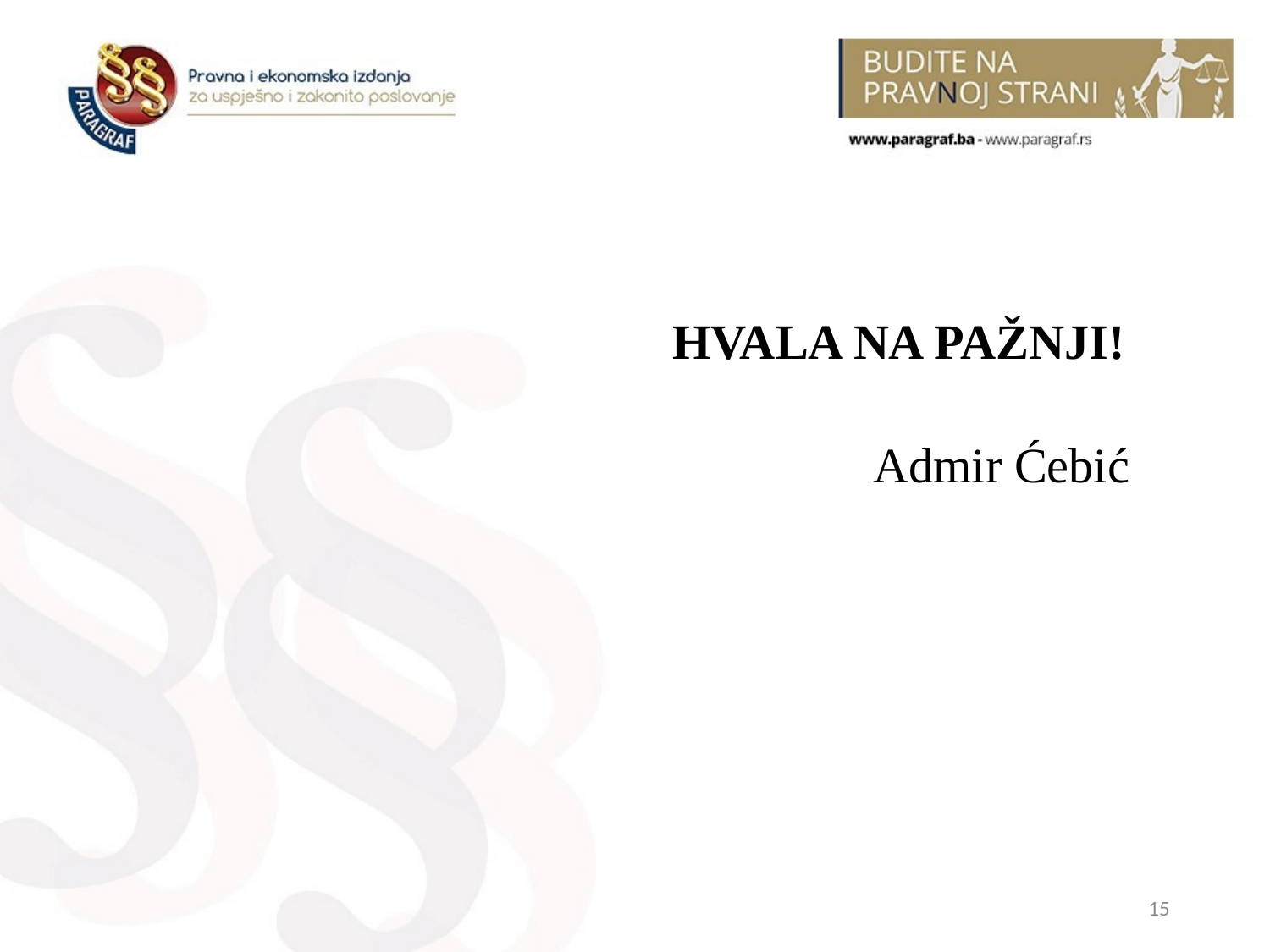

#

		HVALA NA PAŽNJI!

			      Admir Ćebić

15